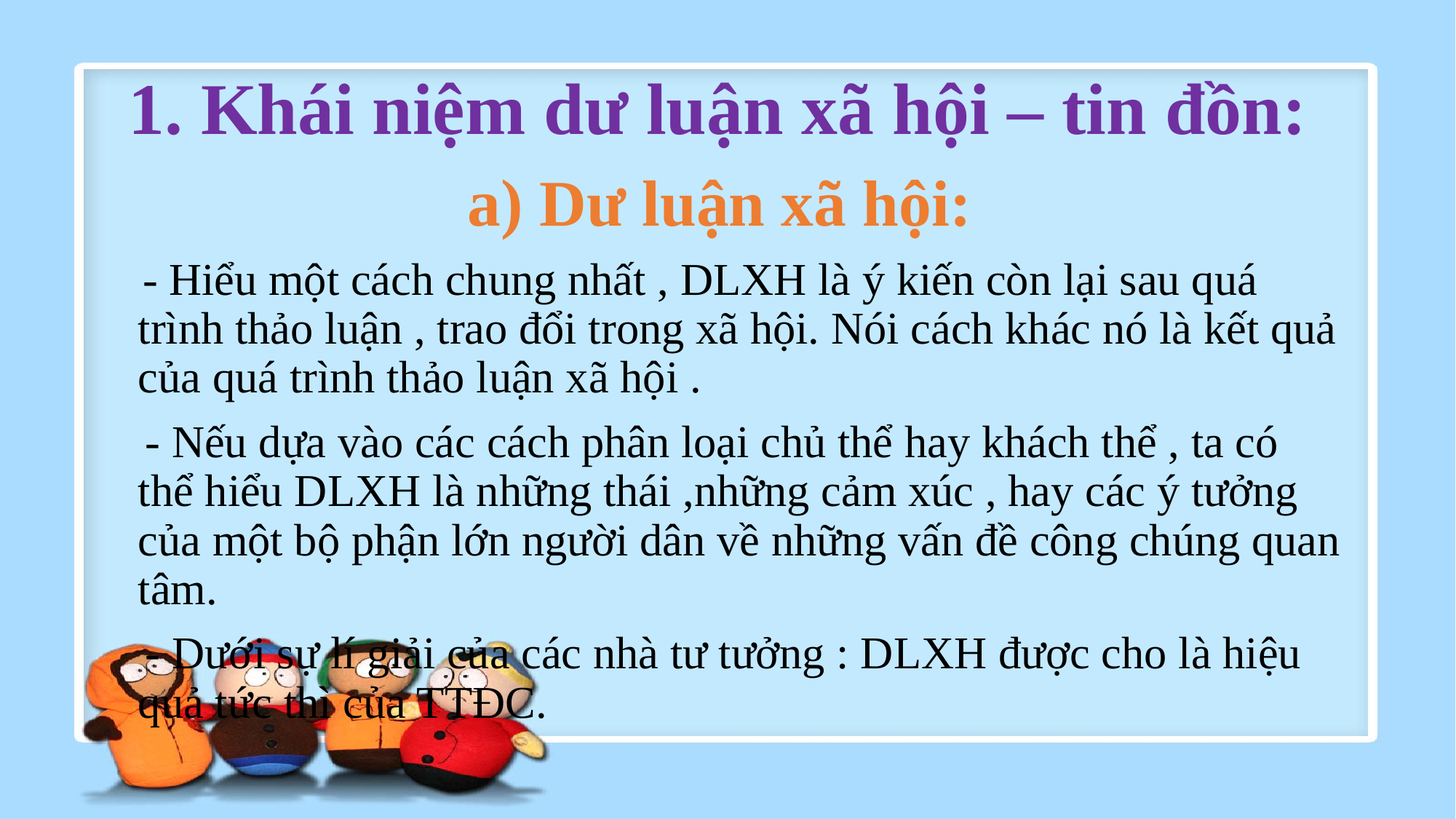

# 1. Khái niệm dư luận xã hội – tin đồn:
a) Dư luận xã hội:
   - Hiểu một cách chung nhất , DLXH là ý kiến còn lại sau quá trình thảo luận , trao đổi trong xã hội. Nói cách khác nó là kết quả của quá trình thảo luận xã hội .
   - Nếu dựa vào các cách phân loại chủ thể hay khách thể , ta có thể hiểu DLXH là những thái ,những cảm xúc , hay các ý tưởng của một bộ phận lớn người dân về những vấn đề công chúng quan tâm.
   - Dưới sự lí giải của các nhà tư tưởng : DLXH được cho là hiệu quả tức thì của TTĐC.